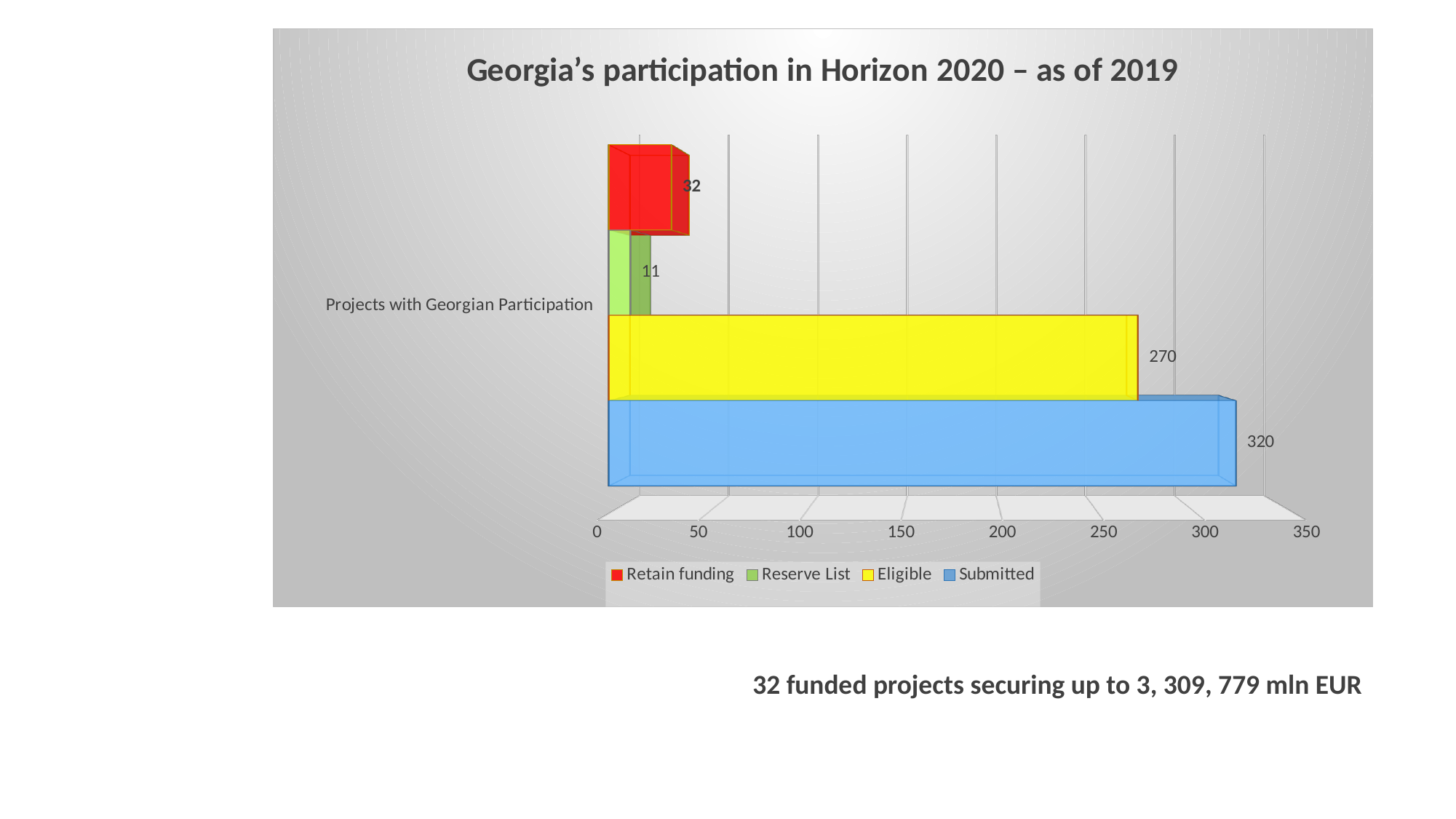

[unsupported chart]

32 funded projects securing up to 3, 309, 779 mln EUR